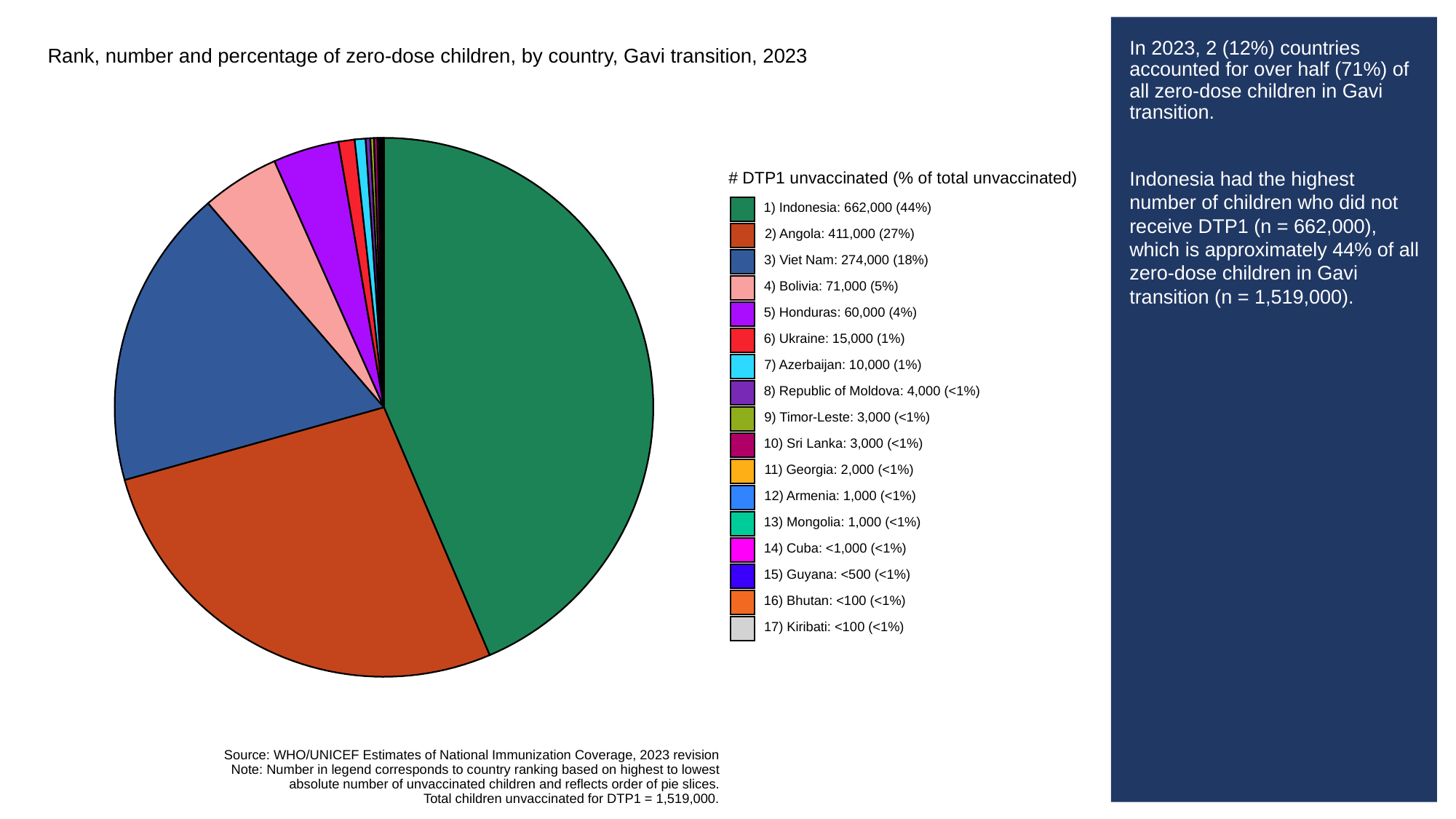

# In 2023, 2 (12%) countries accounted for over half (71%) of all zero-dose children in Gavi transition.

Indonesia had the highest number of children who did not receive DTP1 (n = 662,000), which is approximately 44% of all zero-dose children in Gavi transition (n = 1,519,000).

Rank, number and percentage of zero-dose children, by country, Gavi transition, 2023

# DTP1 unvaccinated (% of total unvaccinated)

1) Indonesia: 662,000 (44%)

2) Angola: 411,000 (27%)

3) Viet Nam: 274,000 (18%)

4) Bolivia: 71,000 (5%)

5) Honduras: 60,000 (4%)

6) Ukraine: 15,000 (1%)

7) Azerbaijan: 10,000 (1%)

8) Republic of Moldova: 4,000 (<1%)

9) Timor-Leste: 3,000 (<1%)

10) Sri Lanka: 3,000 (<1%)

11) Georgia: 2,000 (<1%)

12) Armenia: 1,000 (<1%)

13) Mongolia: 1,000 (<1%)

14) Cuba: <1,000 (<1%)

15) Guyana: <500 (<1%)

16) Bhutan: <100 (<1%)

17) Kiribati: <100 (<1%)
Source: WHO/UNICEF Estimates of National Immunization Coverage, 2023 revision
Note: Number in legend corresponds to country ranking based on highest to lowest
absolute number of unvaccinated children and reflects order of pie slices.
Total children unvaccinated for DTP1 = 1,519,000.